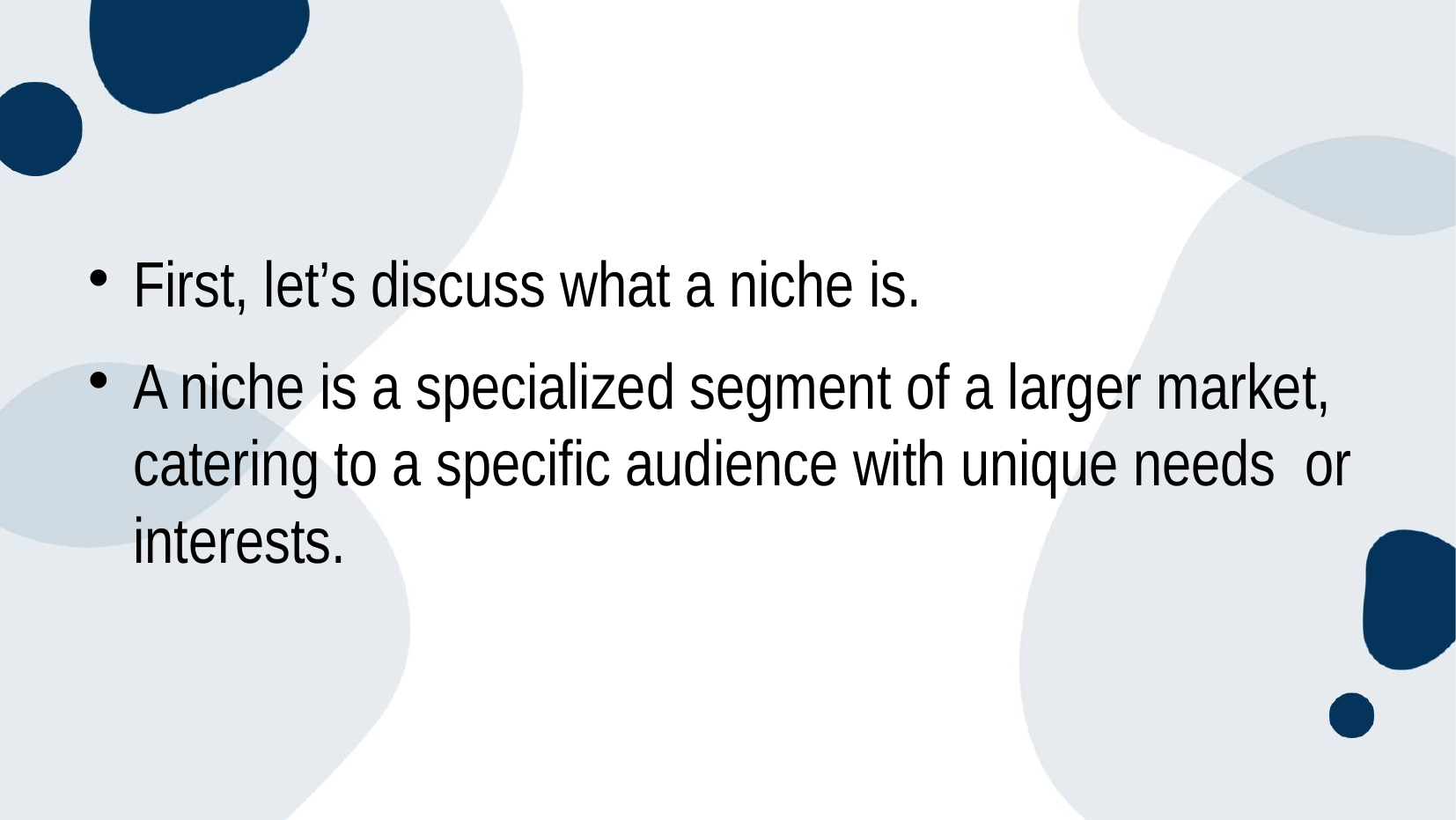

#
First, let’s discuss what a niche is.
A niche is a specialized segment of a larger market, catering to a specific audience with unique needs  or interests.